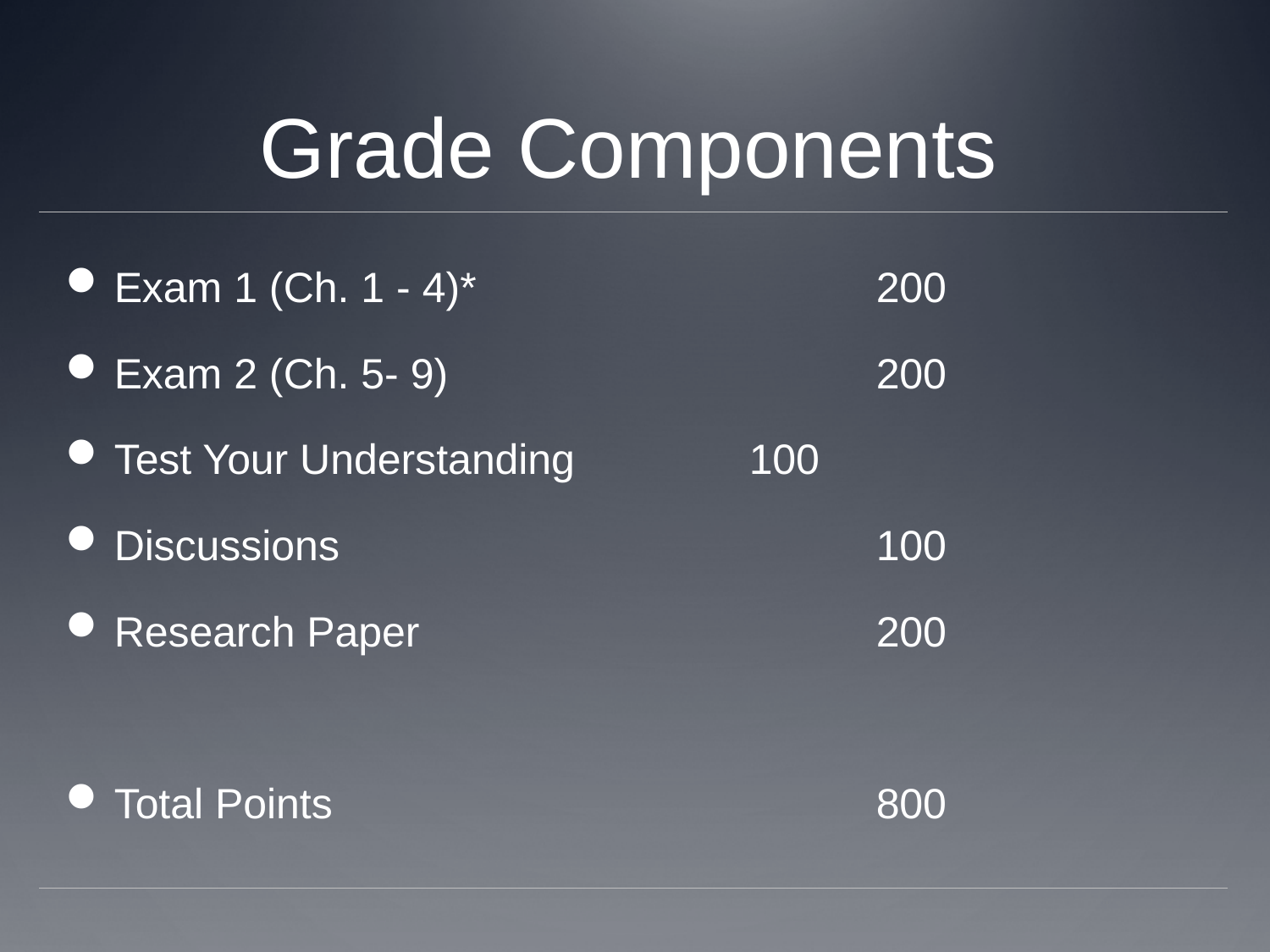

# Grade Components
Exam 1 (Ch. 1 - 4)*				200
Exam 2 (Ch. 5- 9)				200
Test Your Understanding		100
Discussions					100
Research Paper				200

Total Points					800